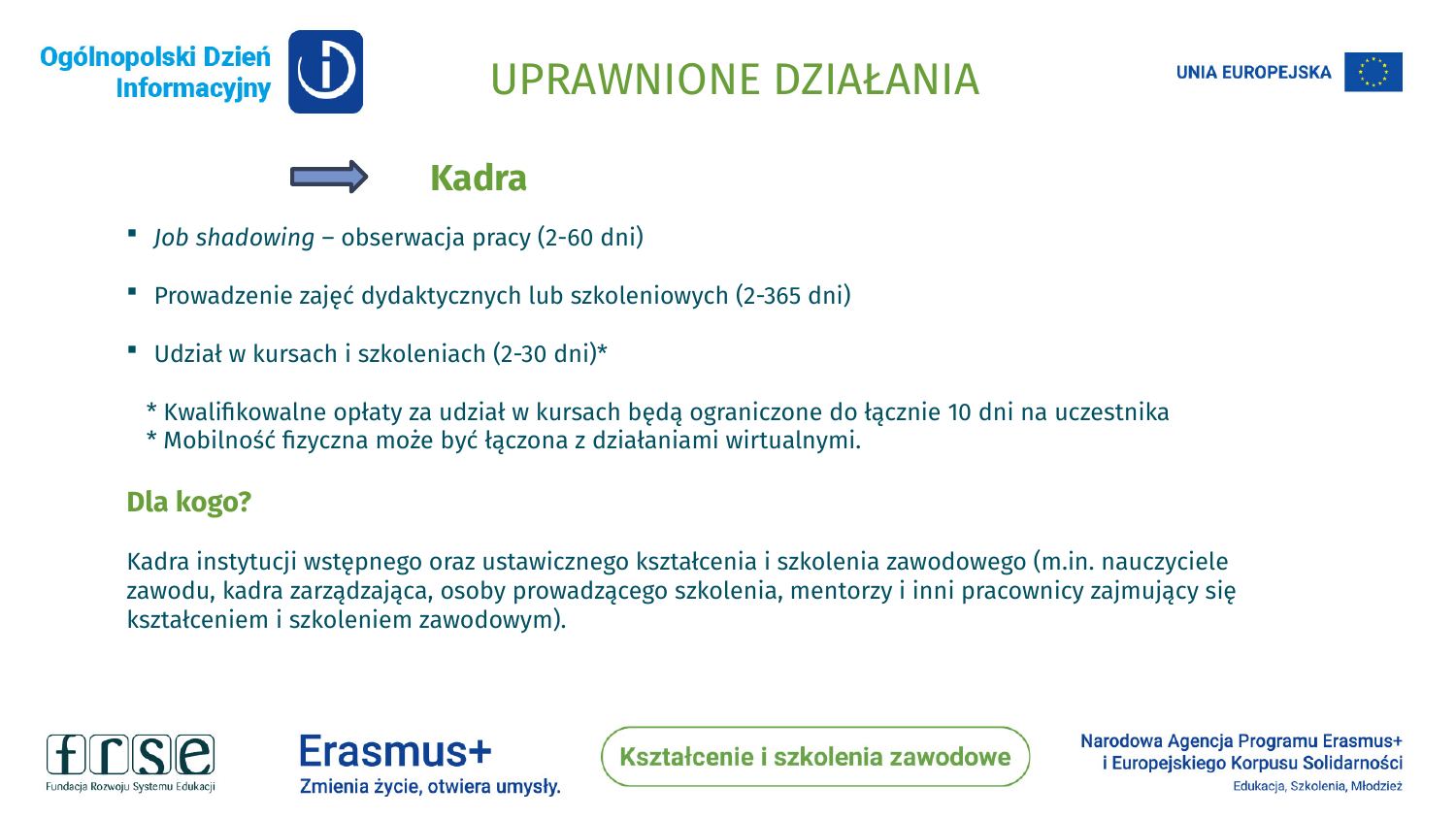

UPRAWNIONE DZIAŁANIA
 Kadra

Job shadowing – obserwacja pracy (2-60 dni)
Prowadzenie zajęć dydaktycznych lub szkoleniowych (2-365 dni)
Udział w kursach i szkoleniach (2-30 dni)*

   * Kwalifikowalne opłaty za udział w kursach będą ograniczone do łącznie 10 dni na uczestnika
   * Mobilność fizyczna może być łączona z działaniami wirtualnymi.

Dla kogo?

Kadra instytucji wstępnego oraz ustawicznego kształcenia i szkolenia zawodowego (m.in. nauczyciele zawodu, kadra zarządzająca, osoby prowadzącego szkolenia, mentorzy i inni pracownicy zajmujący się kształceniem i szkoleniem zawodowym).